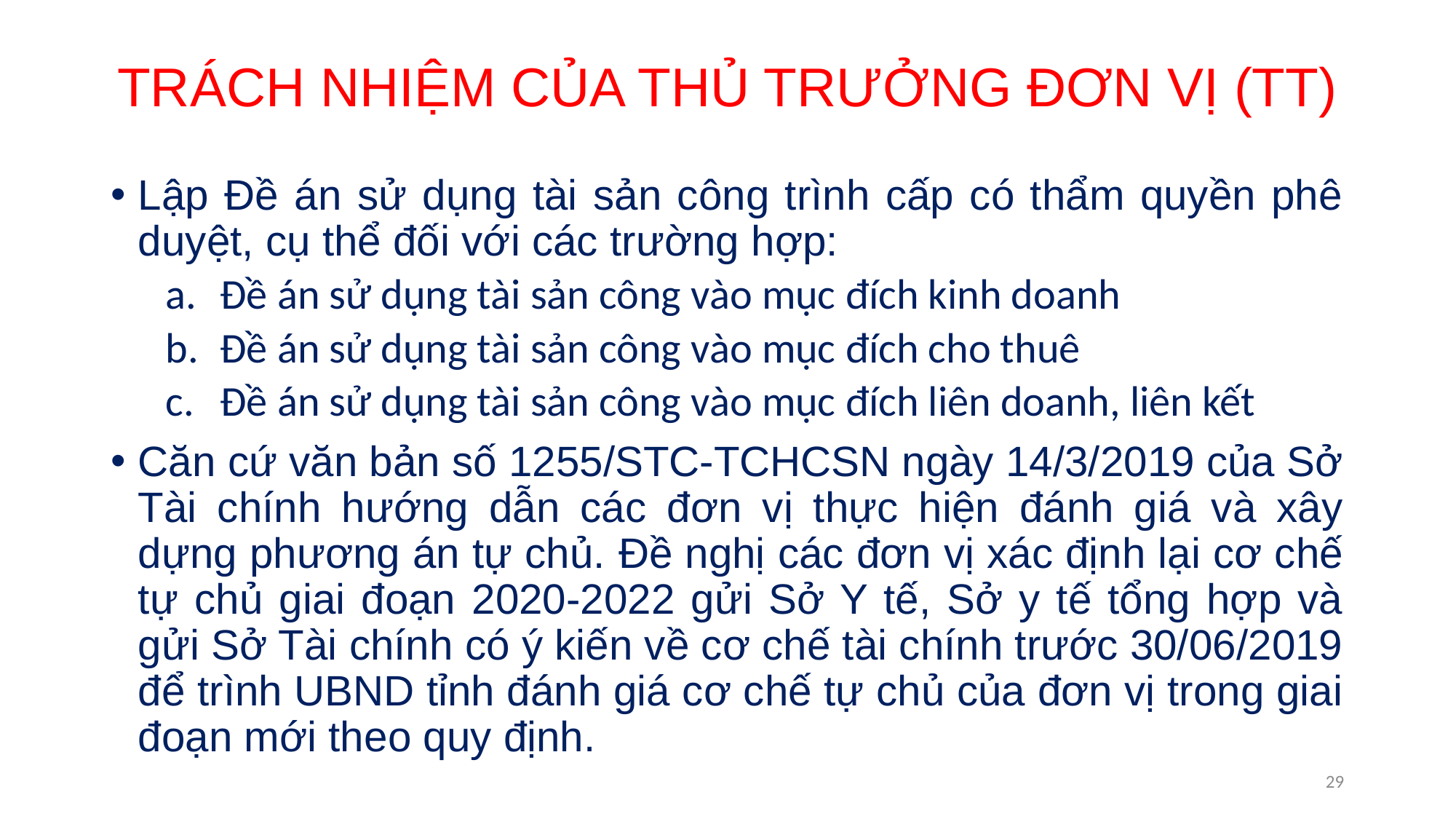

# TRÁCH NHIỆM CỦA THỦ TRƯỞNG ĐƠN VỊ (TT)
Lập Đề án sử dụng tài sản công trình cấp có thẩm quyền phê duyệt, cụ thể đối với các trường hợp:
Đề án sử dụng tài sản công vào mục đích kinh doanh
Đề án sử dụng tài sản công vào mục đích cho thuê
Đề án sử dụng tài sản công vào mục đích liên doanh, liên kết
Căn cứ văn bản số 1255/STC-TCHCSN ngày 14/3/2019 của Sở Tài chính hướng dẫn các đơn vị thực hiện đánh giá và xây dựng phương án tự chủ. Đề nghị các đơn vị xác định lại cơ chế tự chủ giai đoạn 2020-2022 gửi Sở Y tế, Sở y tế tổng hợp và gửi Sở Tài chính có ý kiến về cơ chế tài chính trước 30/06/2019 để trình UBND tỉnh đánh giá cơ chế tự chủ của đơn vị trong giai đoạn mới theo quy định.

29